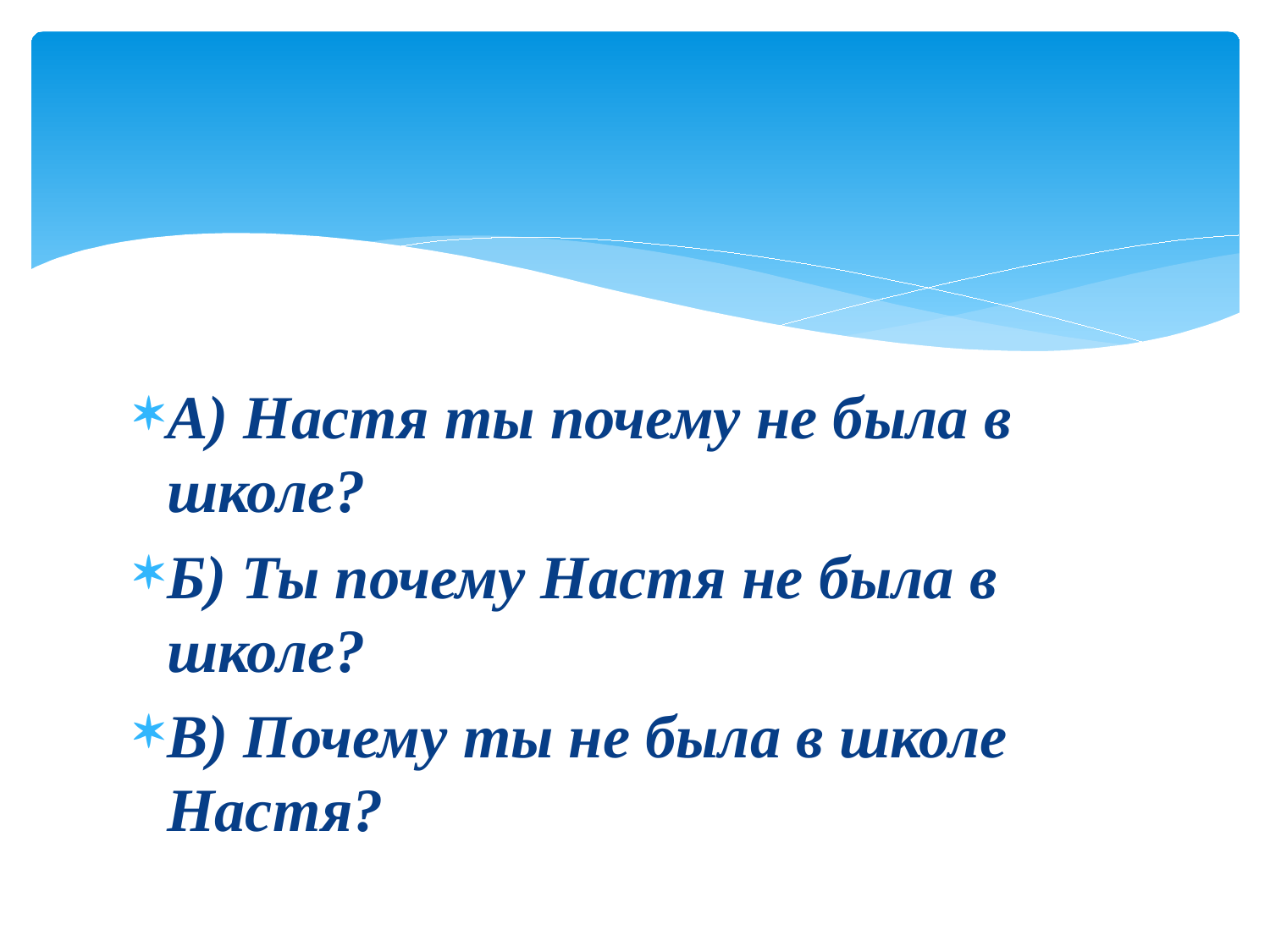

А) Настя ты почему не была в школе?
Б) Ты почему Настя не была в школе?
В) Почему ты не была в школе Настя?